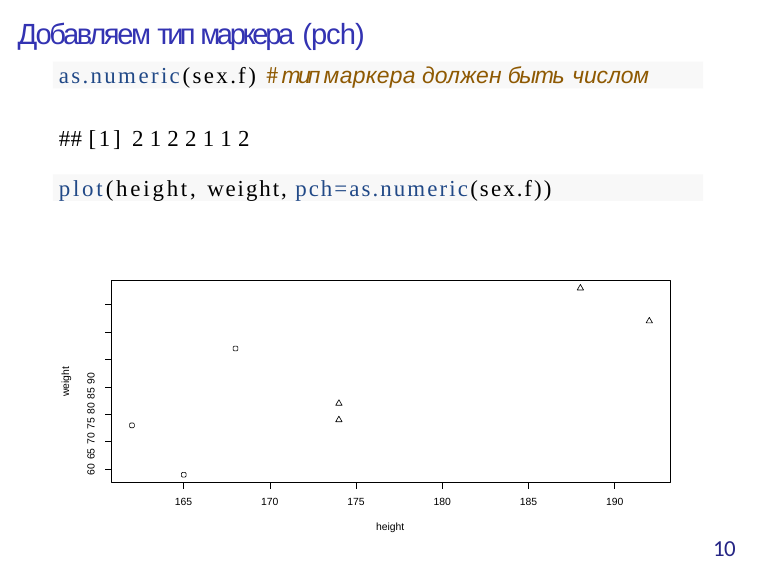

# Добавляем тип маркера (pch)
as.numeric(sex.f) # тип маркера должен быть числом
## [1] 2 1 2 2 1 1 2
plot(height, weight, pch=as.numeric(sex.f))

60 65 70 75 80 85 90

weight

165
170
175
180
185
190
height
10